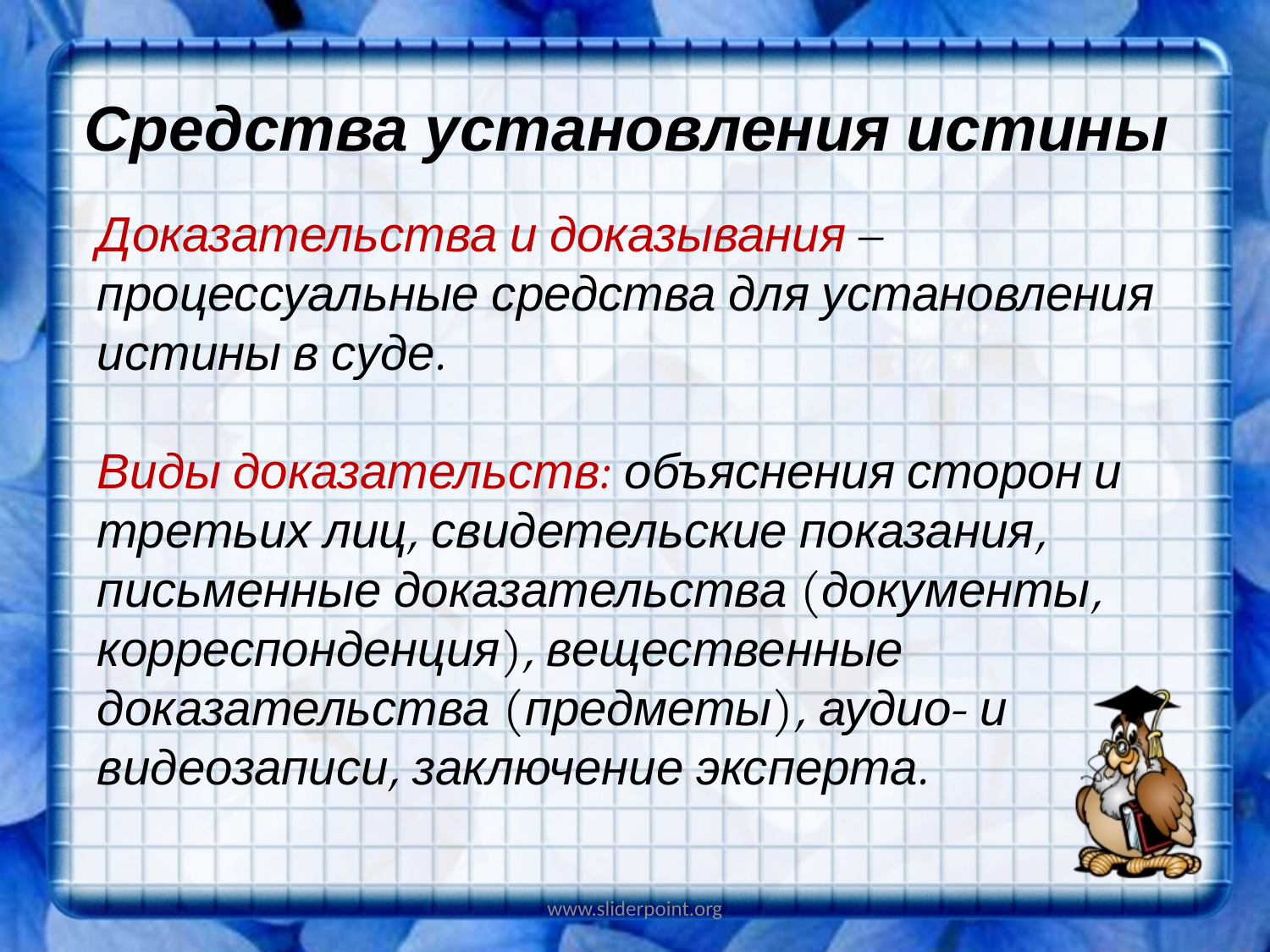

# Средства установления истины
Доказательства и доказывания – процессуальные средства для установления истины в суде.

Виды доказательств: объяснения сторон и третьих лиц, свидетельские показания, письменные доказательства (документы, корреспонденция), вещественные доказательства (предметы), аудио- и видеозаписи, заключение эксперта.
www.sliderpoint.org